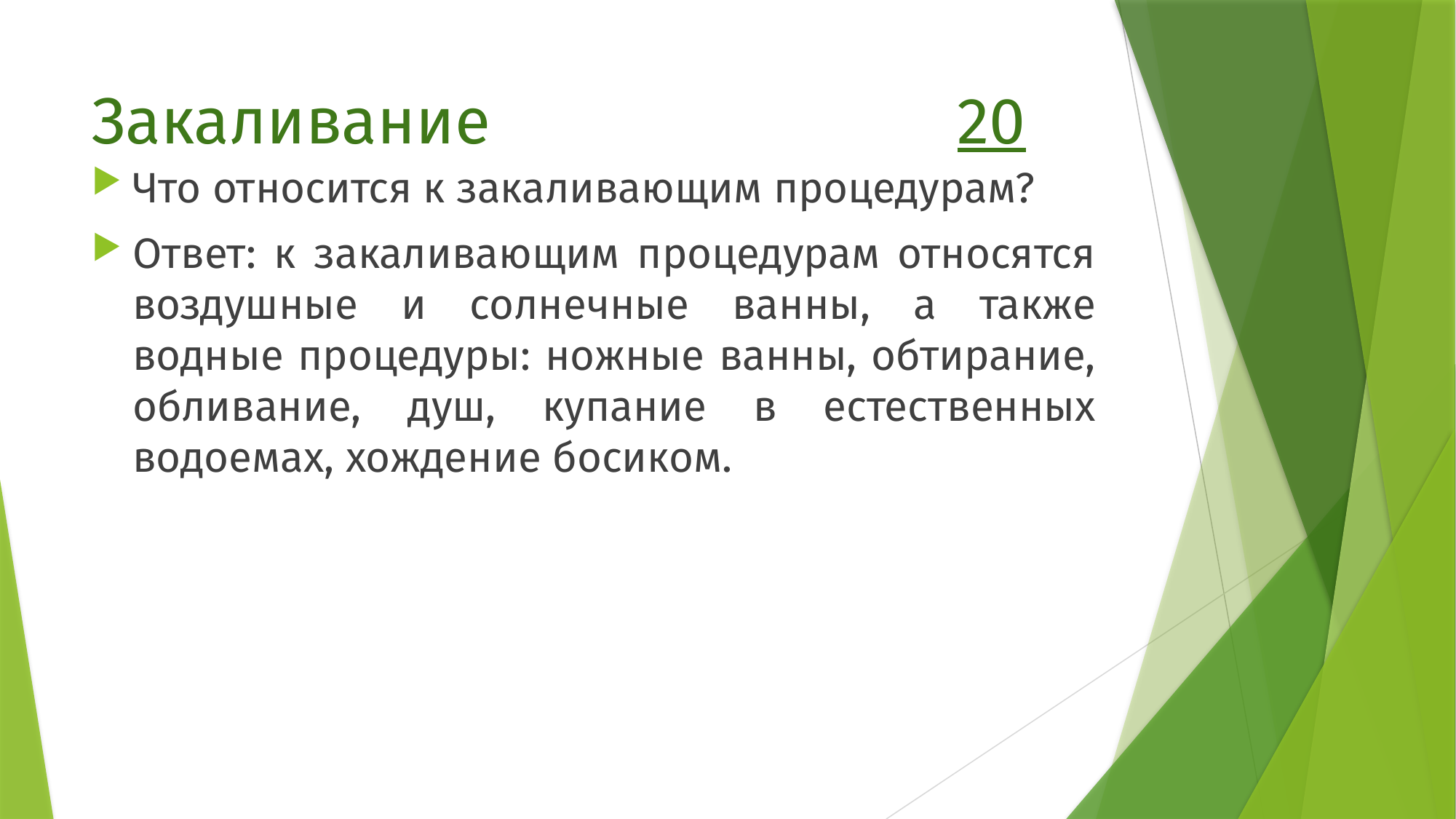

# Закаливание                           20
Что относится к закаливающим процедурам?
Ответ: к закаливающим процедурам относятся воздушные и солнечные ванны, а также водные процедуры: ножные ванны, обтирание, обливание, душ, купание в естественных водоемах, хождение босиком.